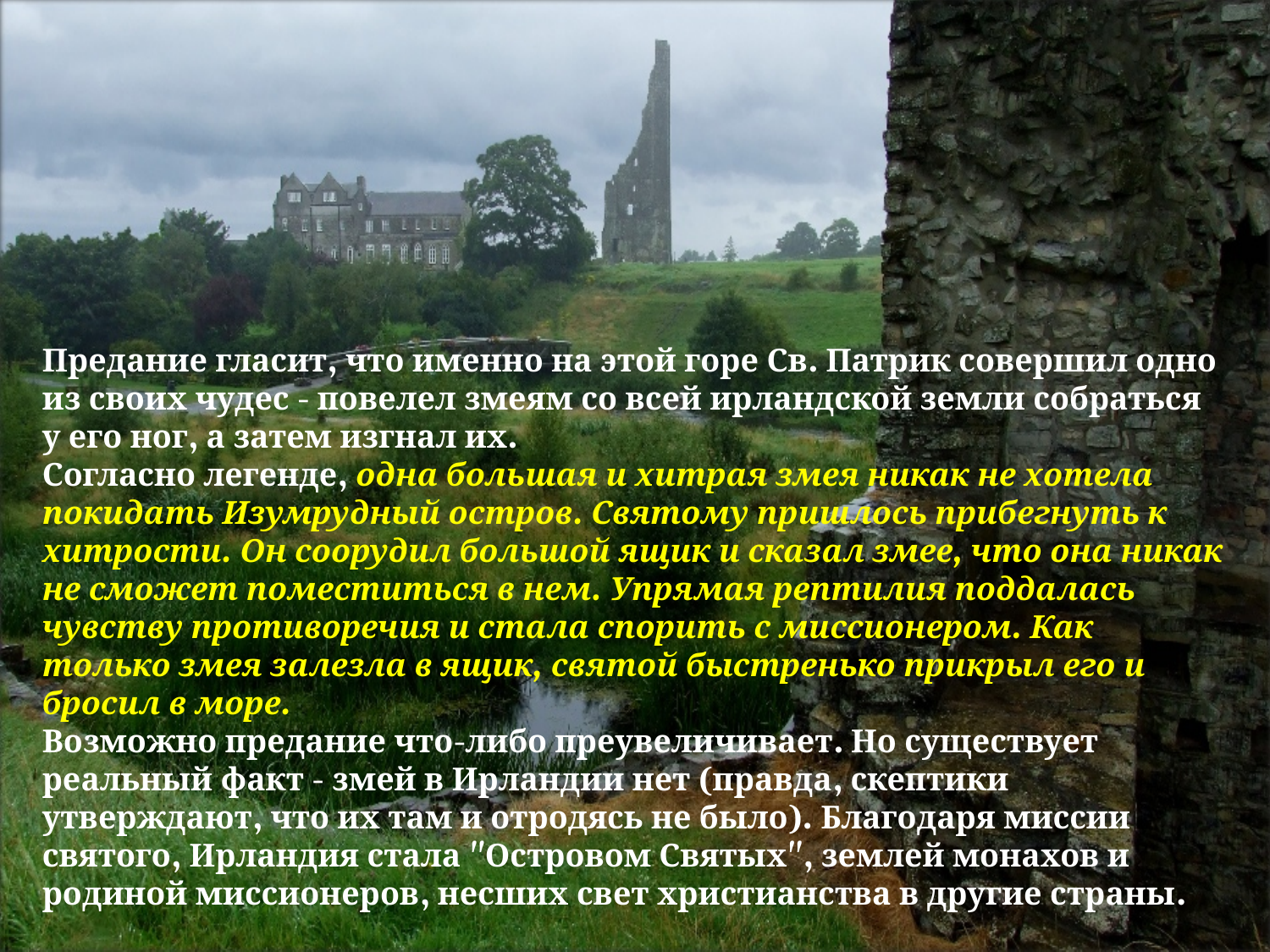

Предание гласит, что именно на этой горе Св. Патрик совершил одно из своих чудес - повелел змеям со всей ирландской земли собраться у его ног, а затем изгнал их.
Согласно легенде, одна большая и хитрая змея никак не хотела покидать Изумрудный остров. Святому пришлось прибегнуть к хитрости. Он соорудил большой ящик и сказал змее, что она никак не сможет поместиться в нем. Упрямая рептилия поддалась чувству противоречия и стала спорить с миссионером. Как только змея залезла в ящик, святой быстренько прикрыл его и бросил в море.
Возможно предание что-либо преувеличивает. Но существует реальный факт - змей в Ирландии нет (правда, скептики утверждают, что их там и отродясь не было). Благодаря миссии святого, Ирландия стала "Островом Святых", землей монахов и родиной миссионеров, несших свет христианства в другие страны.